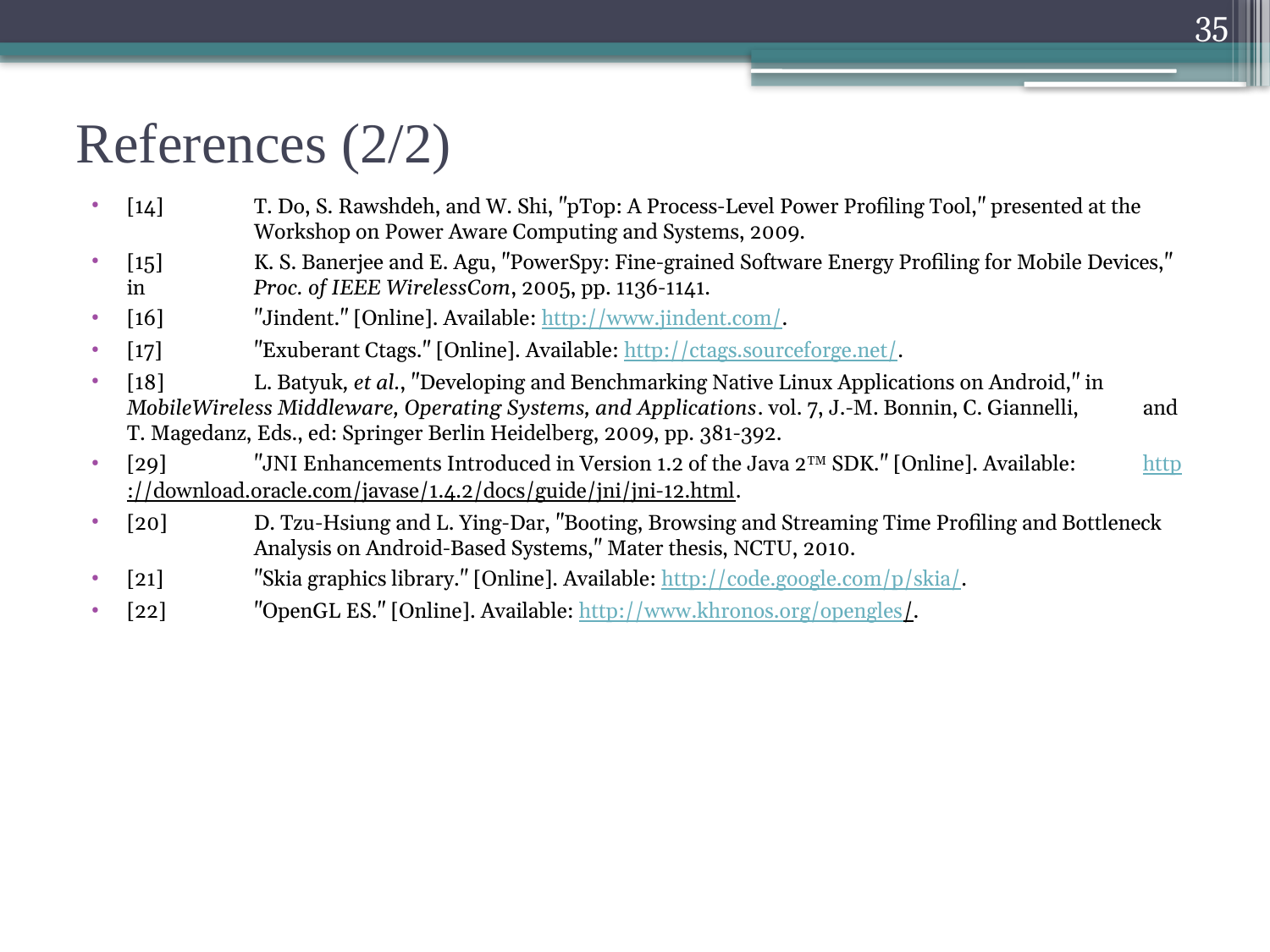

35
# References (2/2)
[14]	T. Do, S. Rawshdeh, and W. Shi, "pTop: A Process-Level Power Profiling Tool," presented at the 	Workshop on Power Aware Computing and Systems, 2009.
[15]	K. S. Banerjee and E. Agu, "PowerSpy: Fine-grained Software Energy Profiling for Mobile Devices," in 	Proc. of IEEE WirelessCom, 2005, pp. 1136-1141.
[16]	"Jindent." [Online]. Available: http://www.jindent.com/.
[17]	"Exuberant Ctags." [Online]. Available: http://ctags.sourceforge.net/.
[18]	L. Batyuk, et al., "Developing and Benchmarking Native Linux Applications on Android," in 	MobileWireless Middleware, Operating Systems, and Applications. vol. 7, J.-M. Bonnin, C. Giannelli, 	and T. Magedanz, Eds., ed: Springer Berlin Heidelberg, 2009, pp. 381-392.
[29]	"JNI Enhancements Introduced in Version 1.2 of the Java 2TM SDK." [Online]. Available: 	http://download.oracle.com/javase/1.4.2/docs/guide/jni/jni-12.html.
[20]	D. Tzu-Hsiung and L. Ying-Dar, "Booting, Browsing and Streaming Time Profiling and Bottleneck 	Analysis on Android-Based Systems," Mater thesis, NCTU, 2010.
[21]	"Skia graphics library." [Online]. Available: http://code.google.com/p/skia/.
[22]	"OpenGL ES." [Online]. Available: http://www.khronos.org/opengles/.